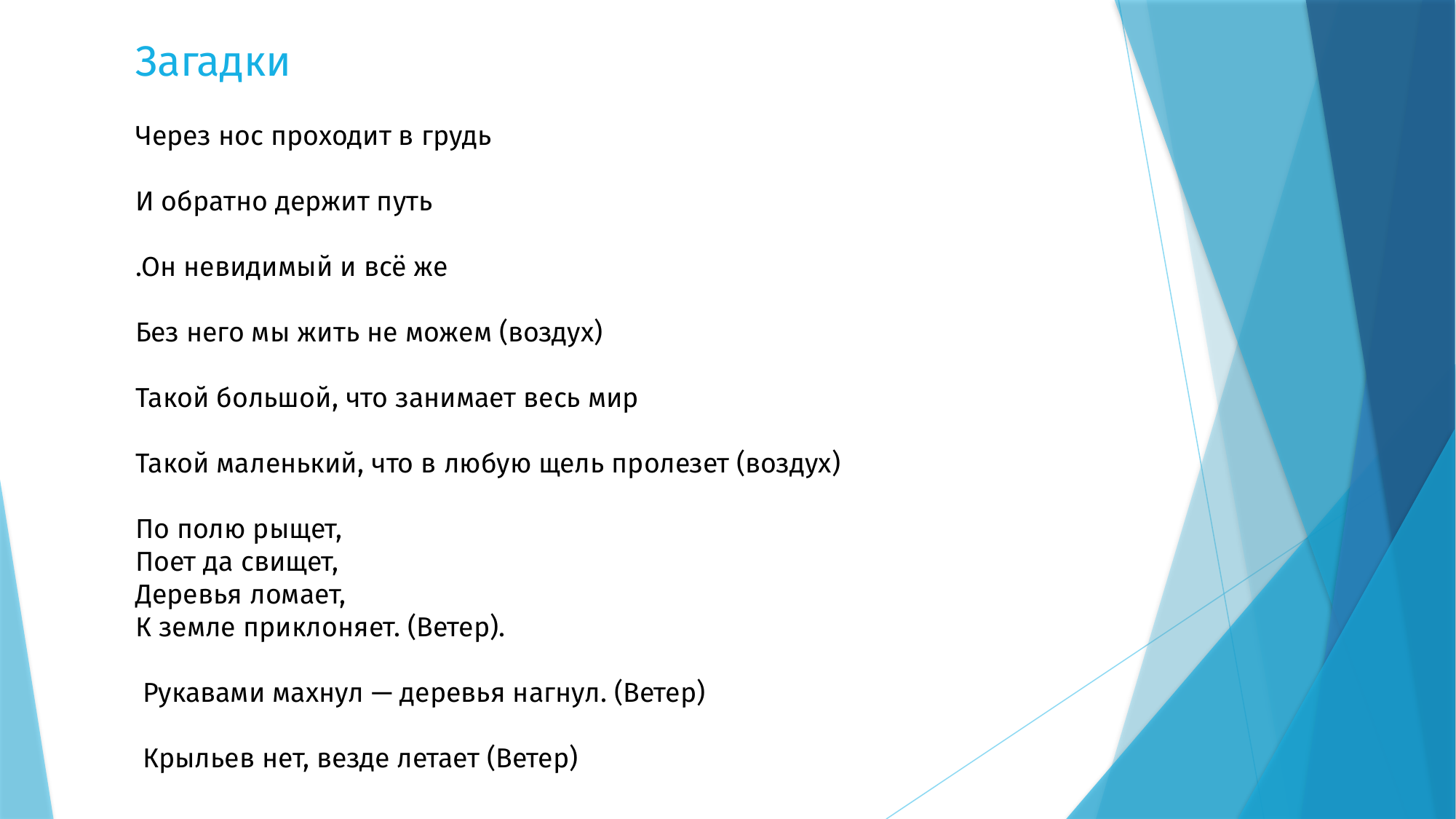

Загадки

Через нос проходит в грудь

И обратно держит путь

.Он невидимый и всё же

Без него мы жить не можем (воздух)

Такой большой, что занимает весь мир

Такой маленький, что в любую щель пролезет (воздух)

По полю рыщет,
Поет да свищет,
Деревья ломает,
К земле приклоняет. (Ветер).

 Рукавами махнул — деревья нагнул. (Ветер)

 Крыльев нет, везде летает (Ветер)